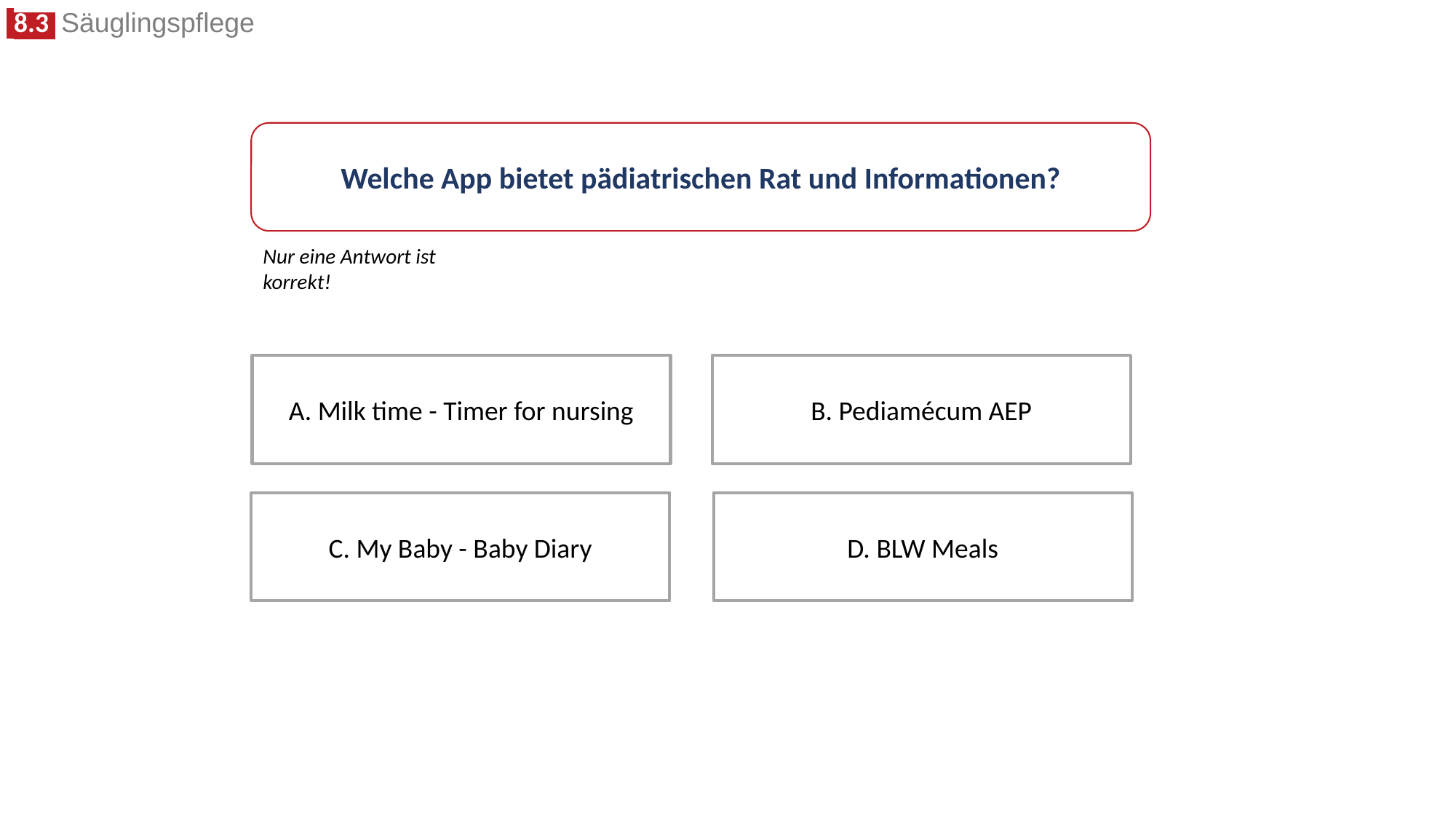

Welche App bietet pädiatrischen Rat und Informationen?
Nur eine Antwort ist korrekt!
B. Pediamécum AEP
A. Milk time - Timer for nursing
D. BLW Meals
C. My Baby - Baby Diary